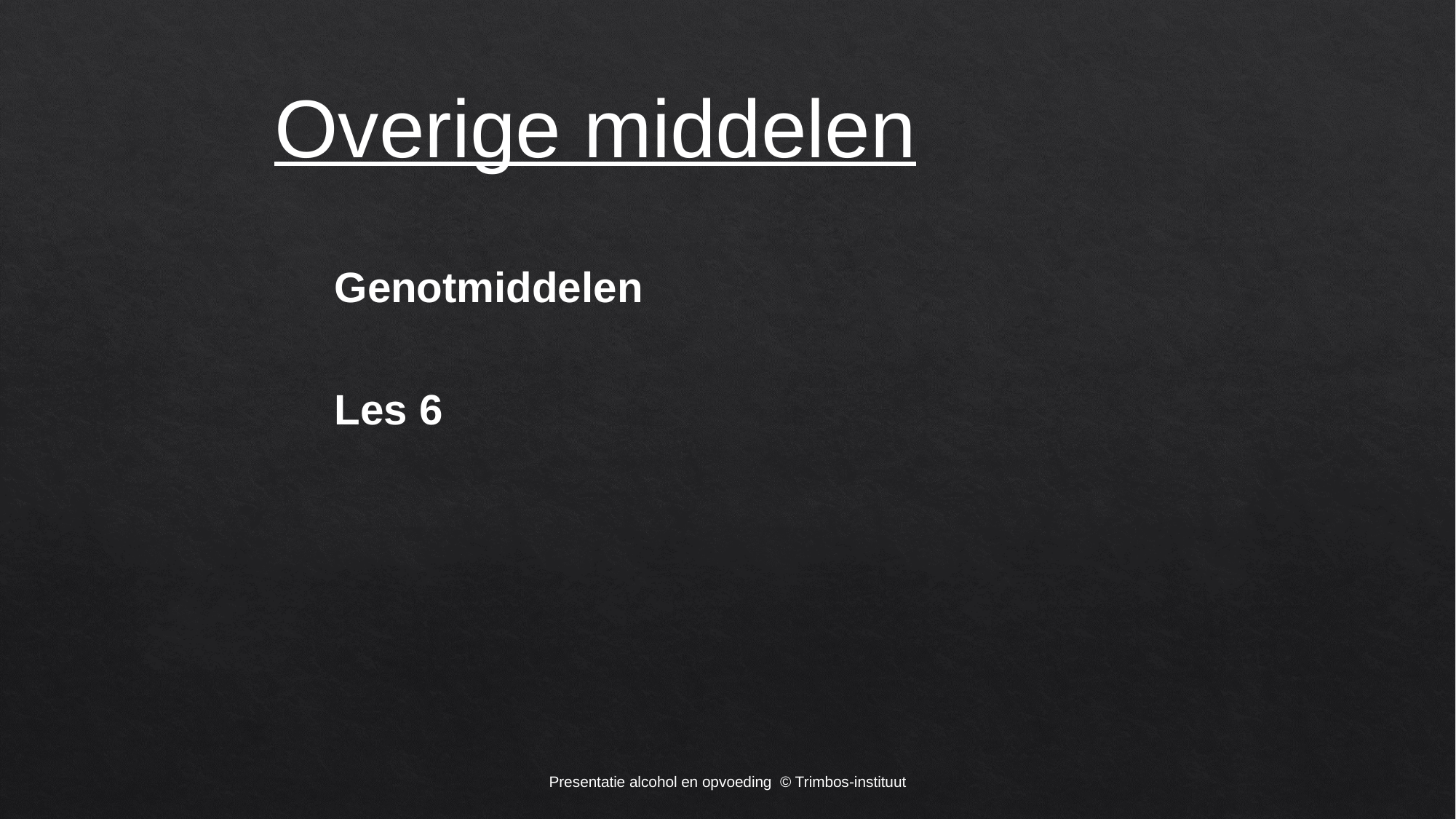

# Overige middelen

Genotmiddelen

Les 6
Presentatie alcohol en opvoeding  © Trimbos-instituut